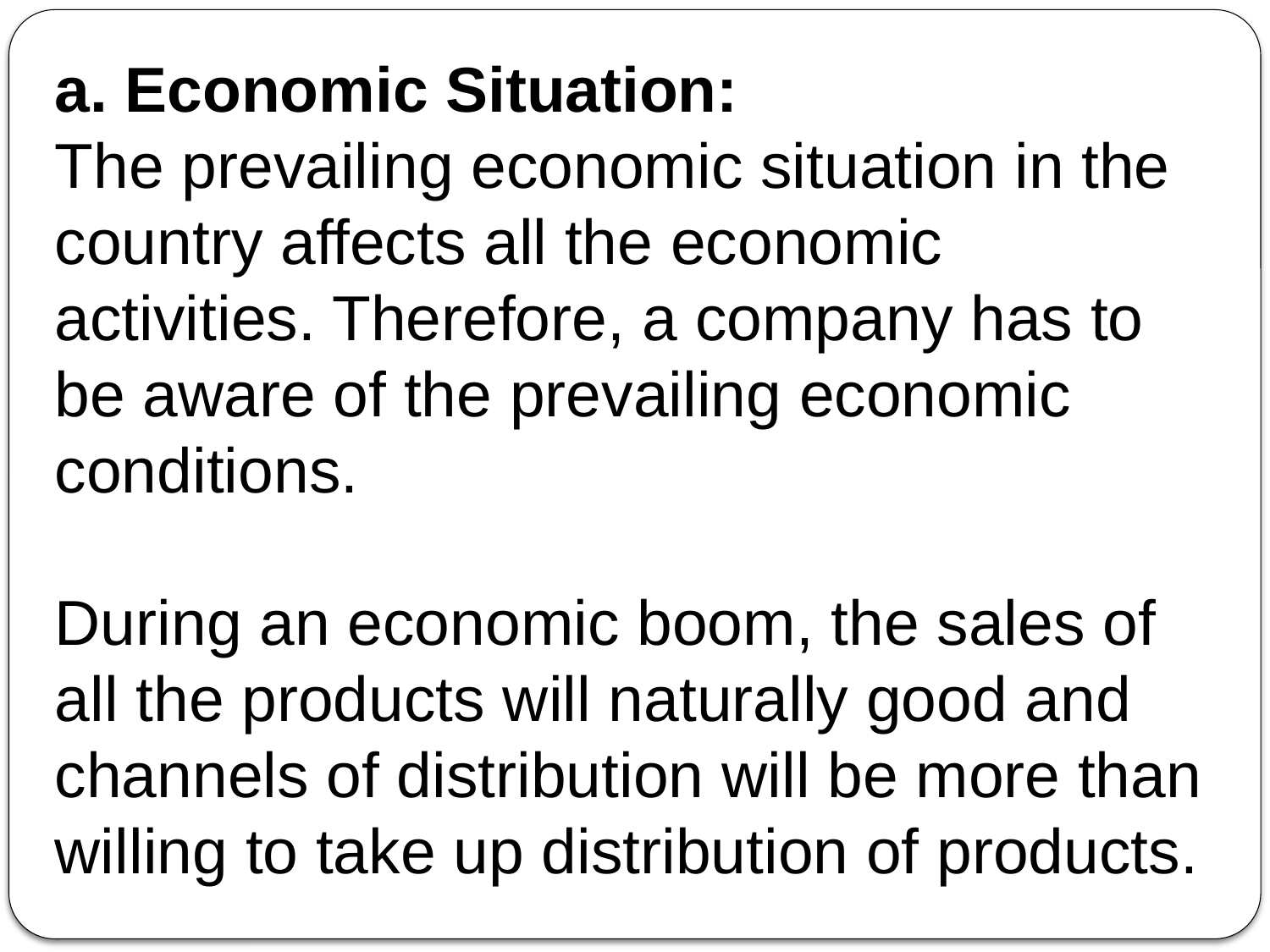

a. Economic Situation:
The prevailing economic situation in the country affects all the economic activities. Therefore, a company has to be aware of the prevailing economic conditions.

During an economic boom, the sales of all the products will naturally good and channels of distribution will be more than willing to take up distribution of products.